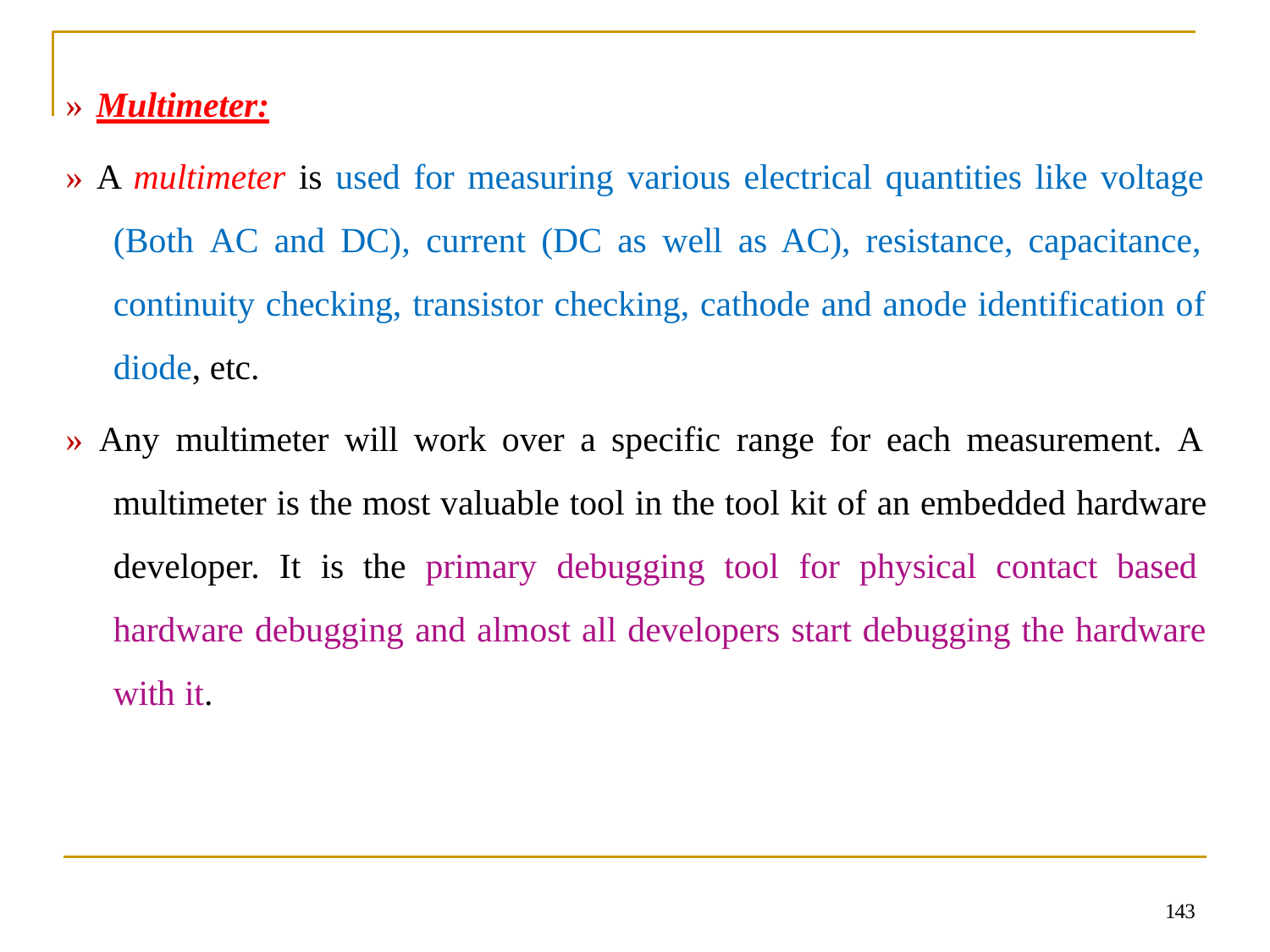

» Multimeter:
» A multimeter is used for measuring various electrical quantities like voltage  (Both AC and DC), current (DC as well as AC), resistance, capacitance,  continuity checking, transistor checking, cathode and anode identification of  diode, etc.
» Any multimeter will work over a specific range for each measurement. A  multimeter is the most valuable tool in the tool kit of an embedded hardware  developer. It is the primary debugging tool for physical contact based  hardware debugging and almost all developers start debugging the hardware  with it.
143